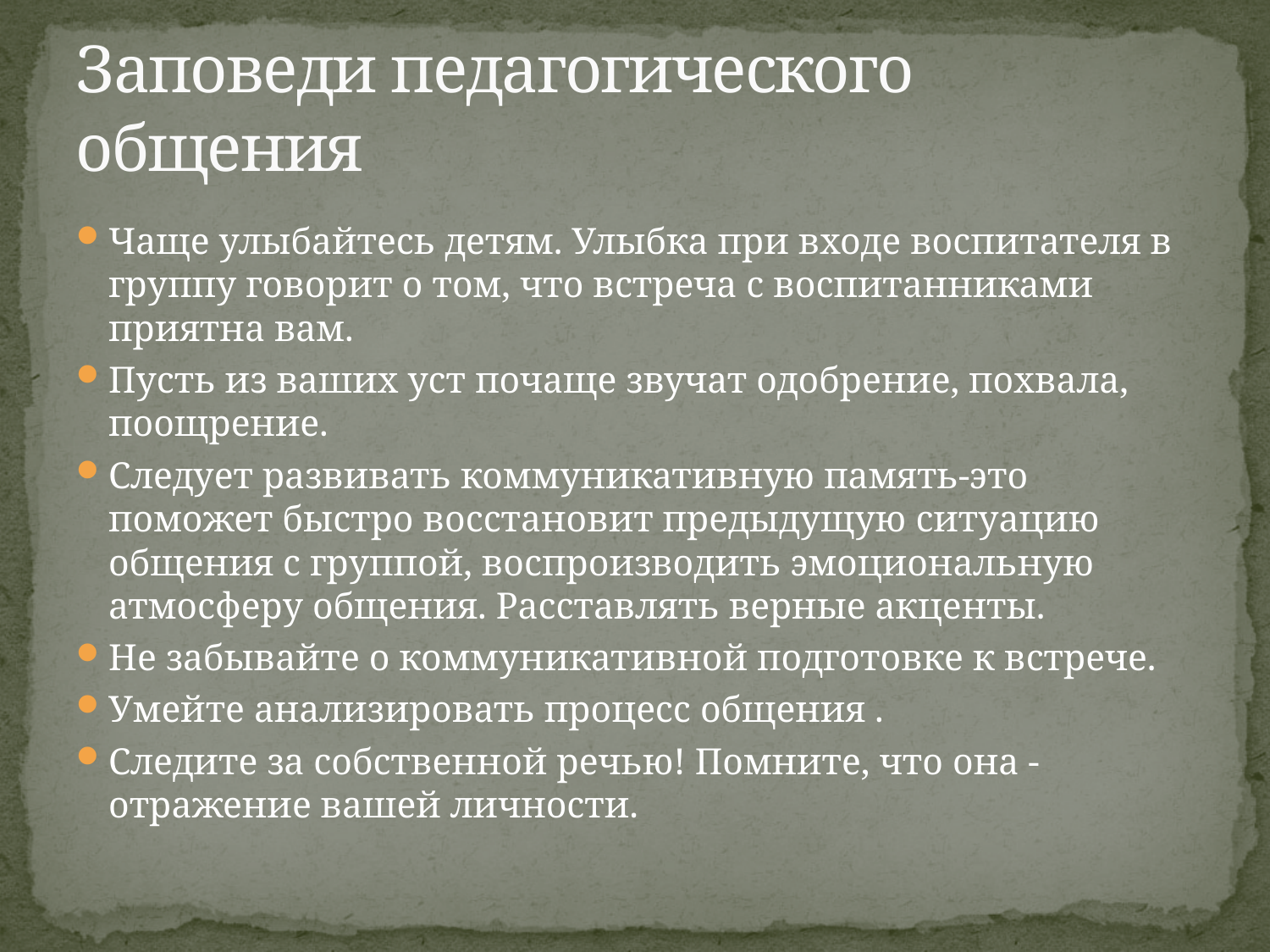

# Заповеди педагогического общения
Чаще улыбайтесь детям. Улыбка при входе воспитателя в группу говорит о том, что встреча с воспитанниками приятна вам.
Пусть из ваших уст почаще звучат одобрение, похвала, поощрение.
Следует развивать коммуникативную память-это поможет быстро восстановит предыдущую ситуацию общения с группой, воспроизводить эмоциональную атмосферу общения. Расставлять верные акценты.
Не забывайте о коммуникативной подготовке к встрече.
Умейте анализировать процесс общения .
Следите за собственной речью! Помните, что она -отражение вашей личности.